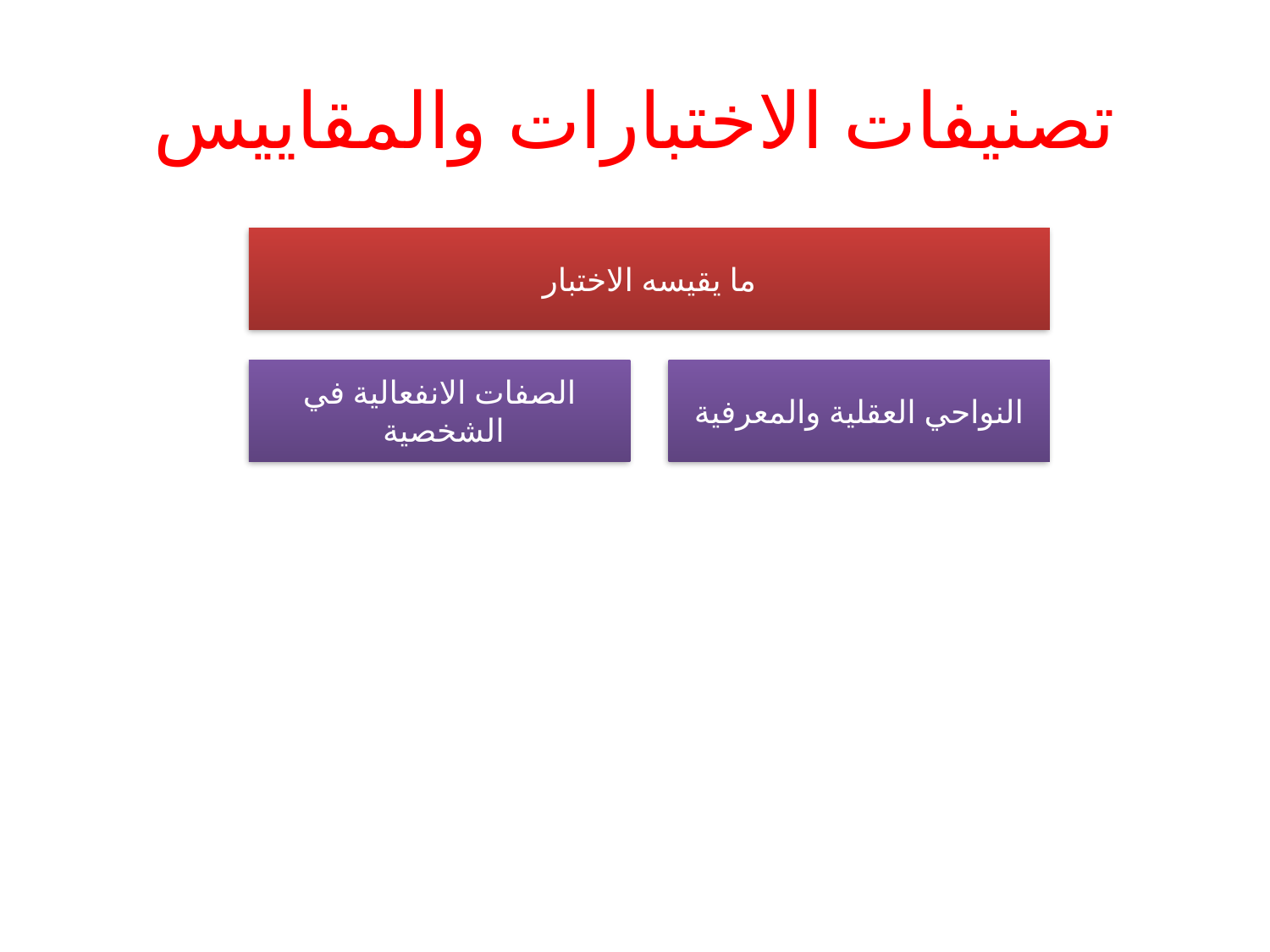

# تصنيفات الاختبارات والمقاييس
النواحي العقلية والمعرفية